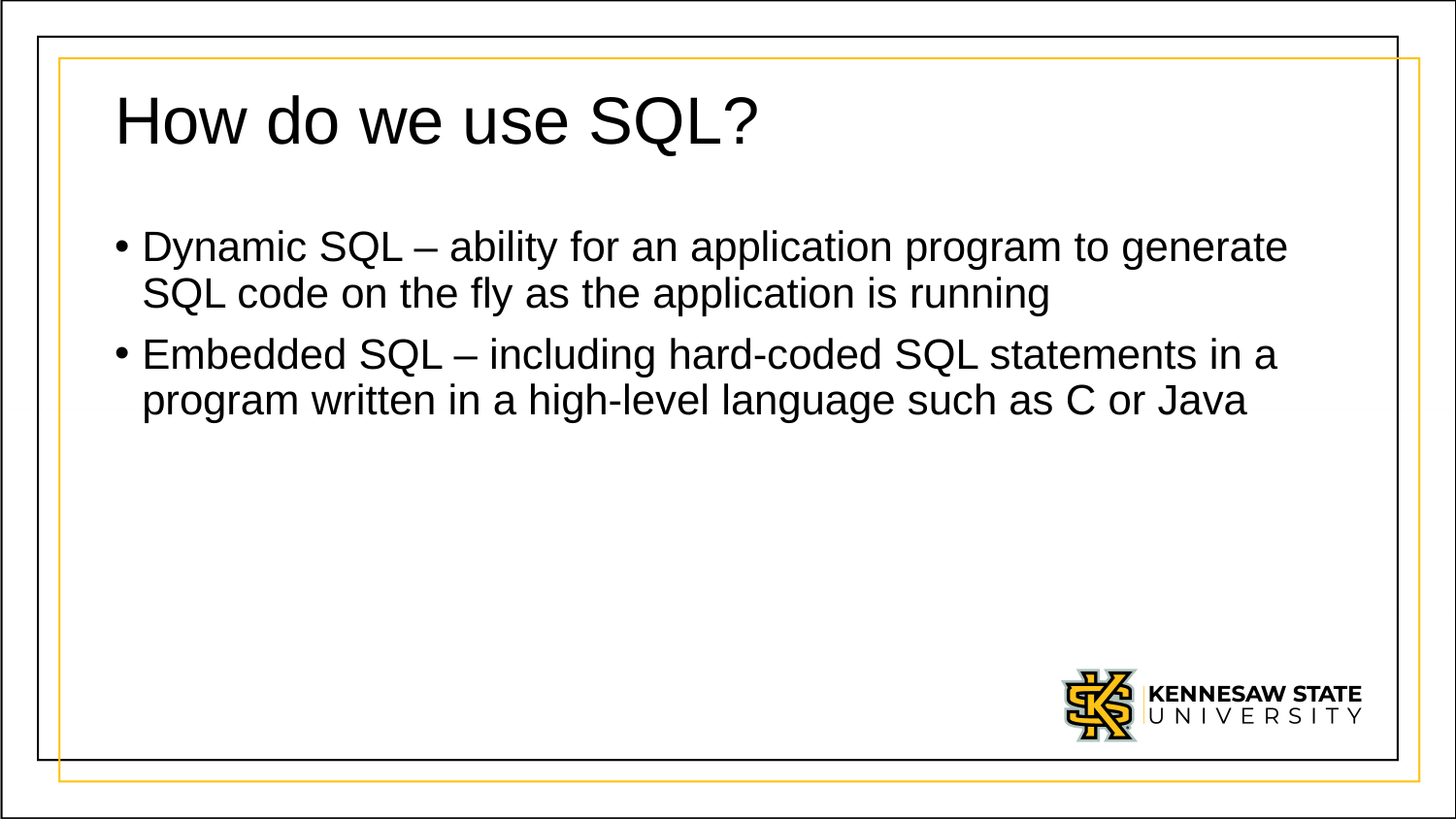

# How do we use SQL?
Dynamic SQL – ability for an application program to generate SQL code on the fly as the application is running
Embedded SQL – including hard-coded SQL statements in a program written in a high-level language such as C or Java